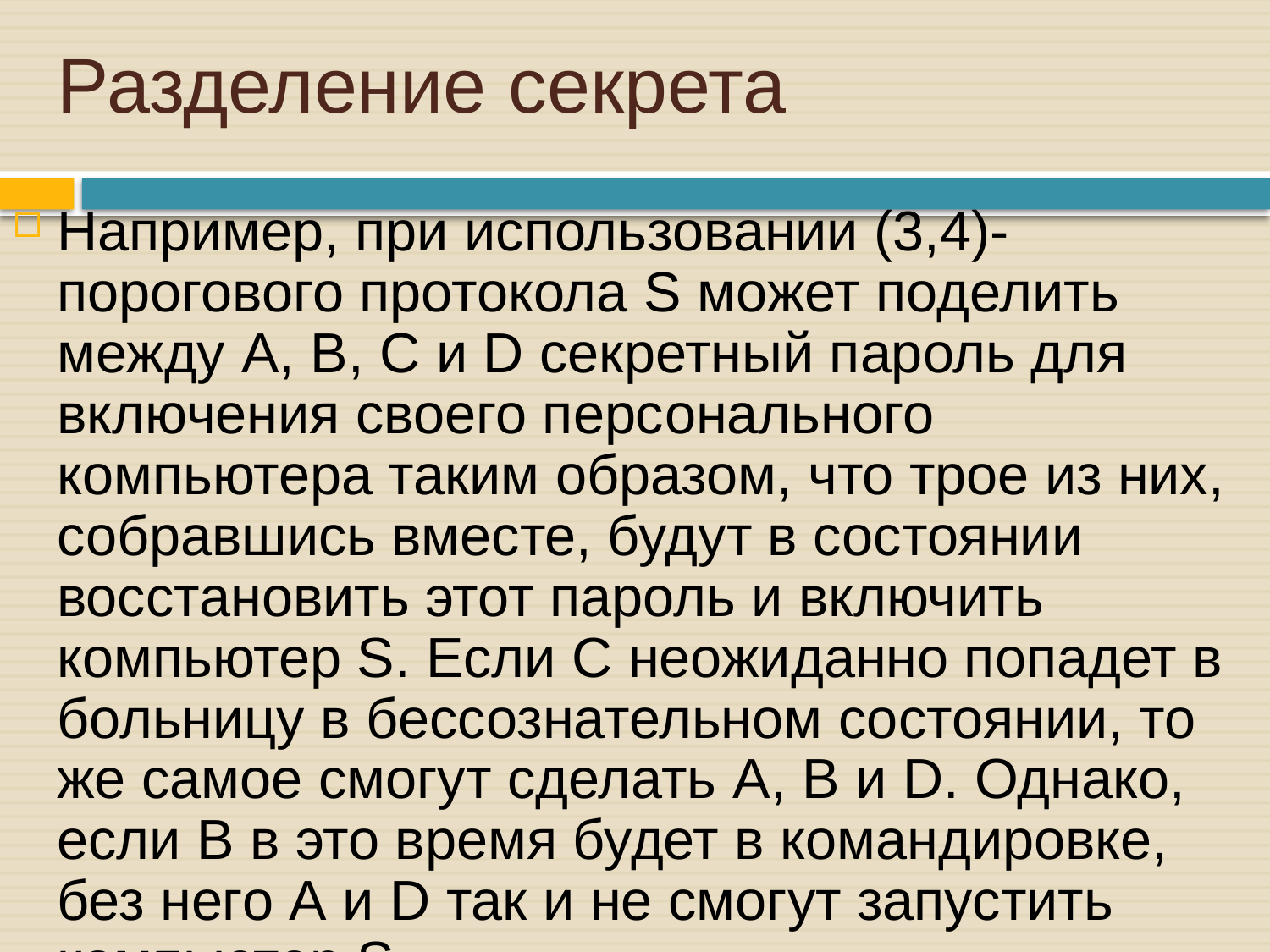

# Разделение секрета
Например, при использовании (3,4)-порогового протокола S может поделить между A, B, C и D секретный пароль для включения своего персонального компьютера таким образом, что трое из них, собравшись вместе, будут в состоянии восстановить этот пароль и включить компьютер S. Если C неожиданно попадет в больницу в бессознательном состоянии, то же самое смогут сделать A, B и D. Однако, если B в это время будет в командировке, без него A и D так и не смогут запустить компьютер S.